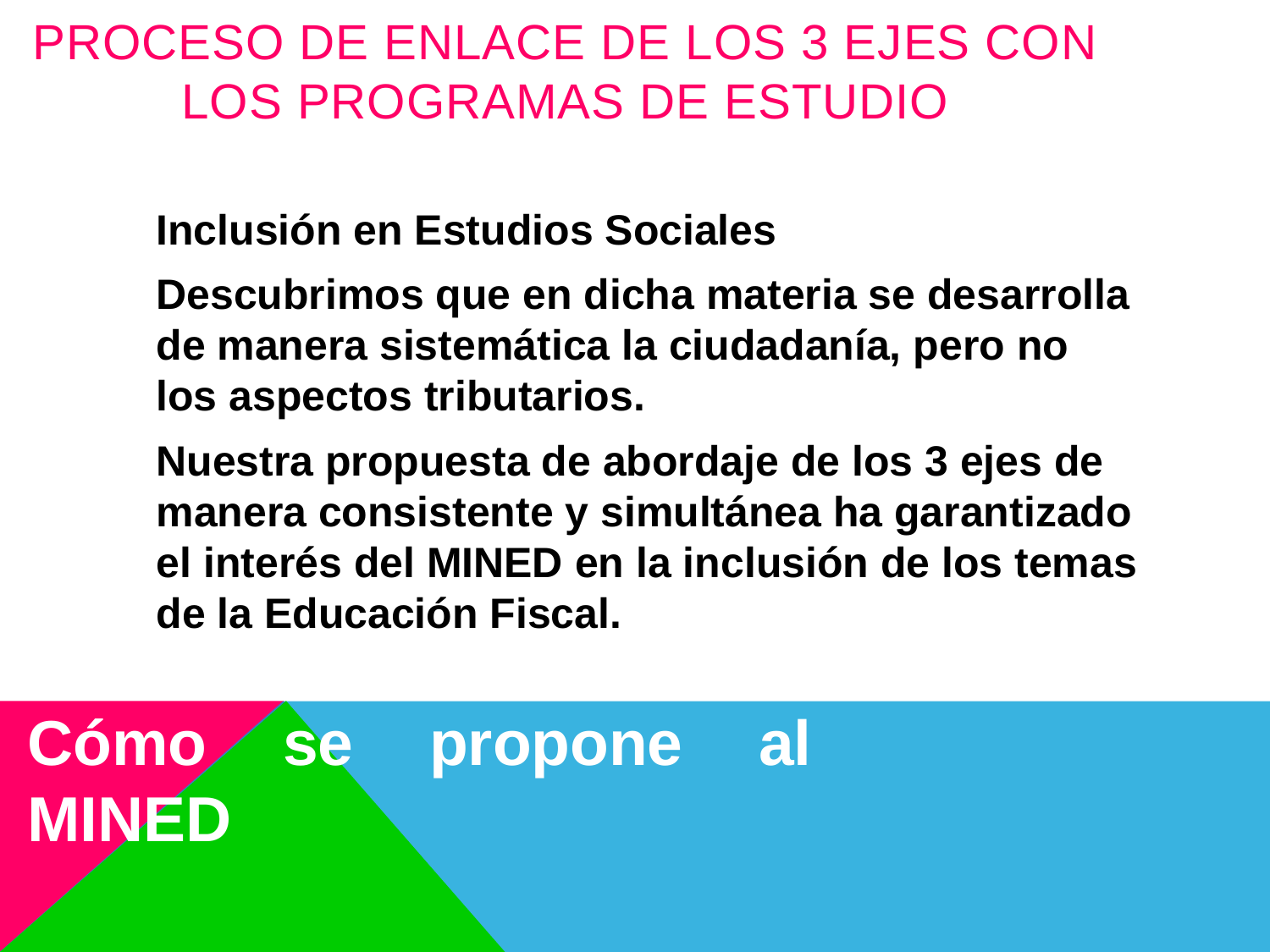

PROCESO DE ENLACE DE LOS 3 EJES CON
LOS PROGRAMAS DE ESTUDIO
	Inclusión en Estudios Sociales
	Descubrimos que en dicha materia se desarrolla de manera sistemática la ciudadanía, pero no los aspectos tributarios.
	Nuestra propuesta de abordaje de los 3 ejes de manera consistente y simultánea ha garantizado el interés del MINED en la inclusión de los temas de la Educación Fiscal.
Cómo se propone al MINED